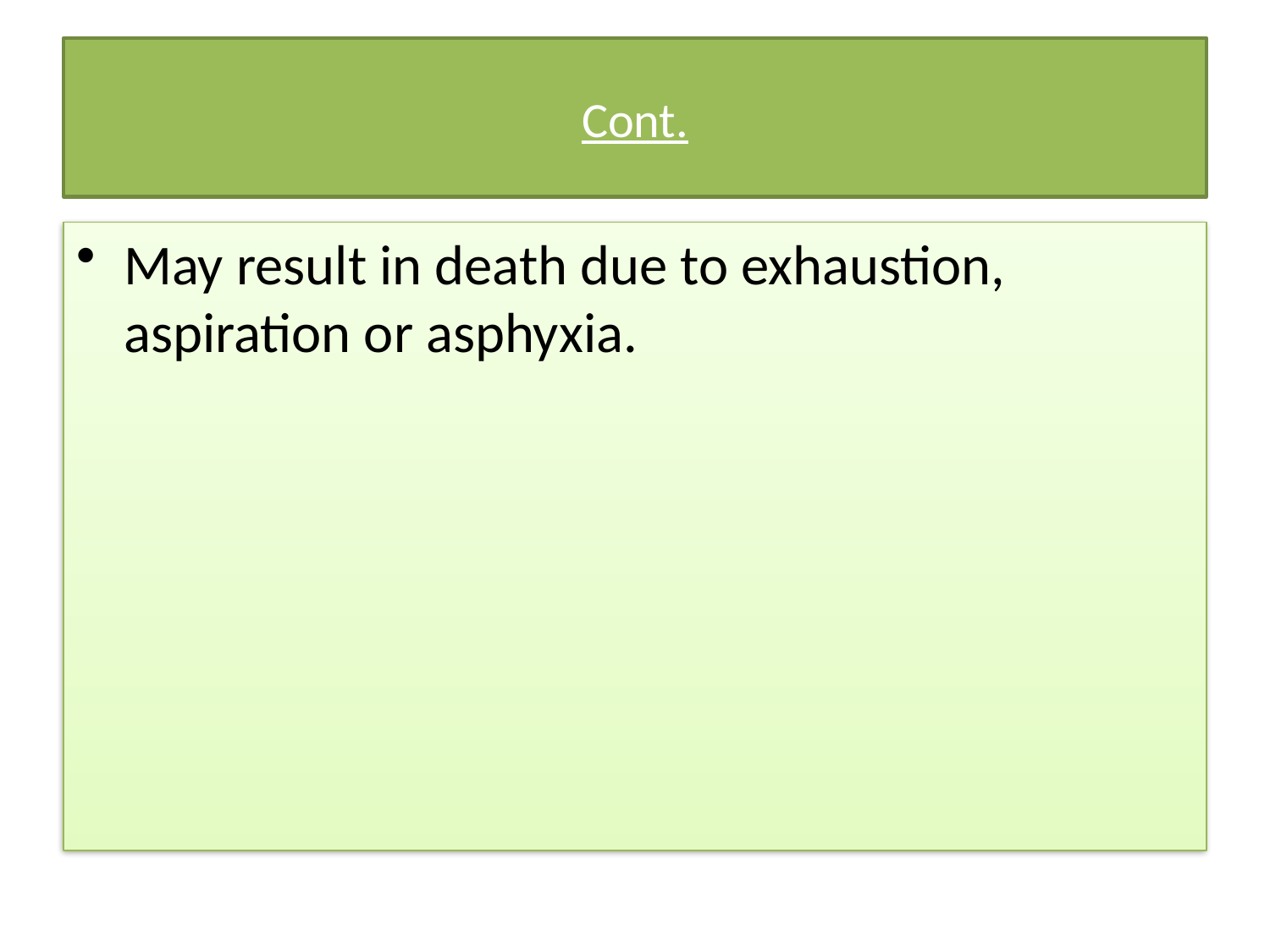

# Cont.
May result in death due to exhaustion, aspiration or asphyxia.